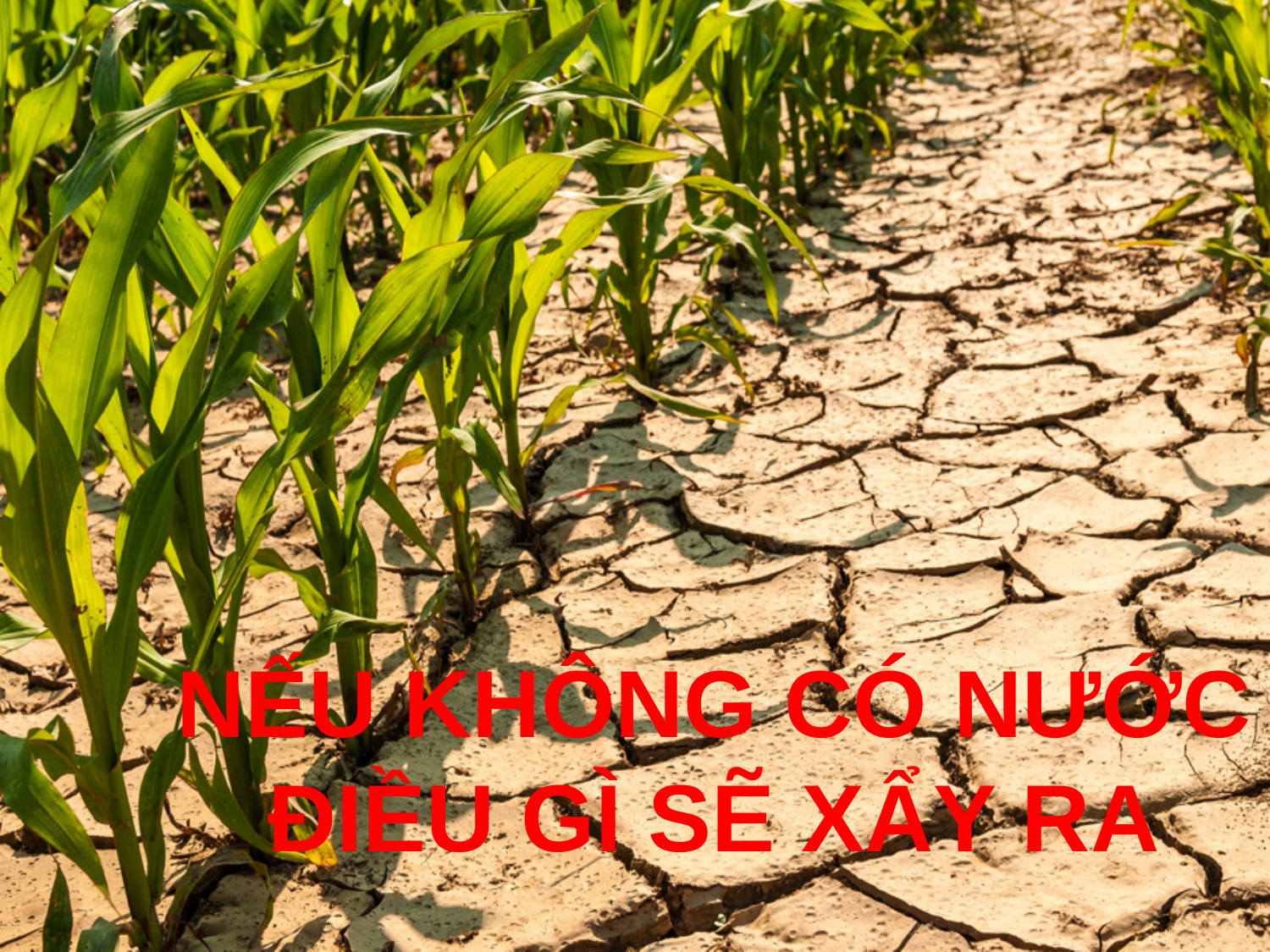

NẾU KHÔNG CÓ NƯỚC
ĐIỀU GÌ SẼ XẨY RA